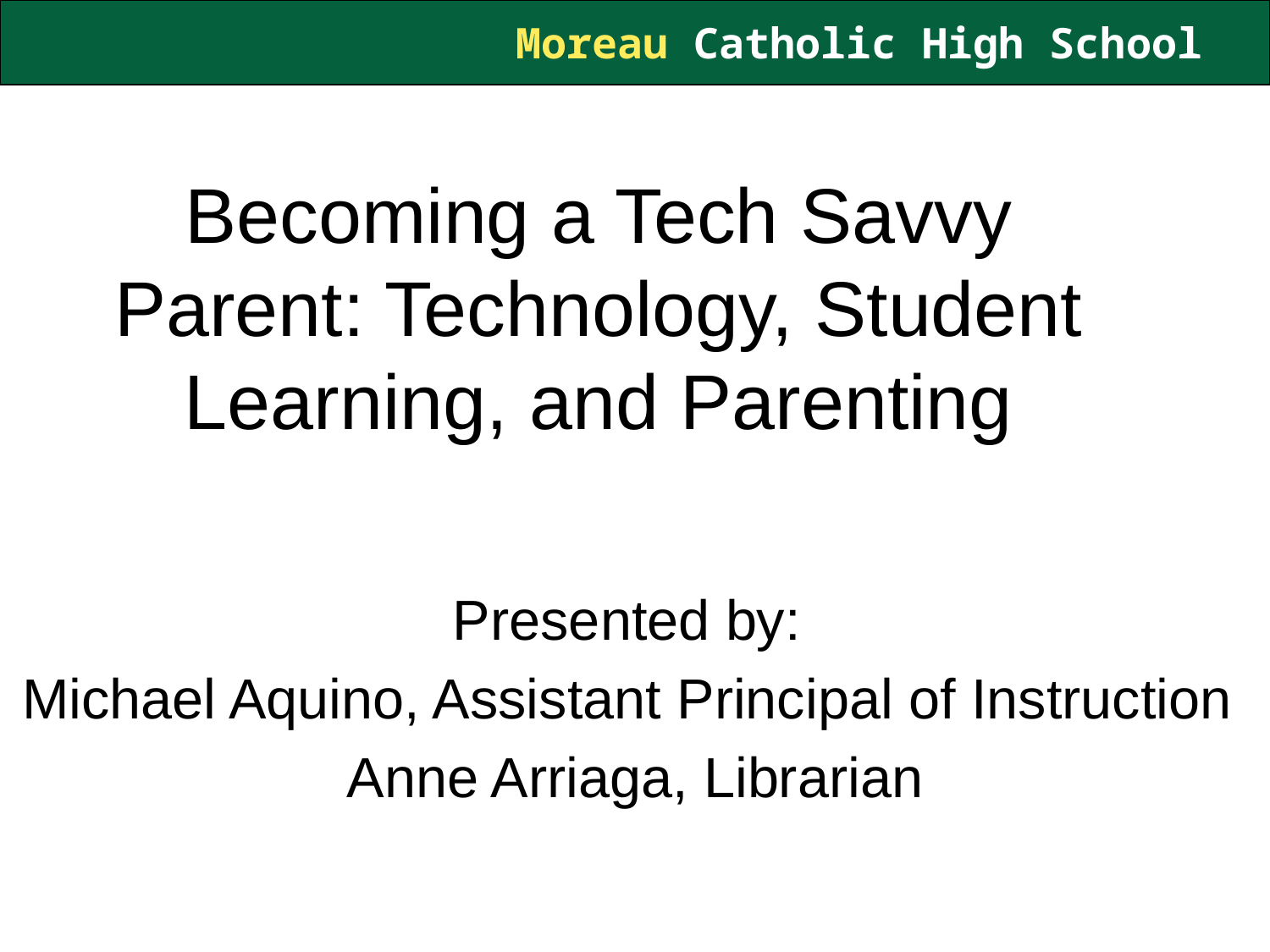

# Becoming a Tech Savvy Parent: Technology, Student Learning, and Parenting

Presented by:
Michael Aquino, Assistant Principal of Instruction
Anne Arriaga, Librarian